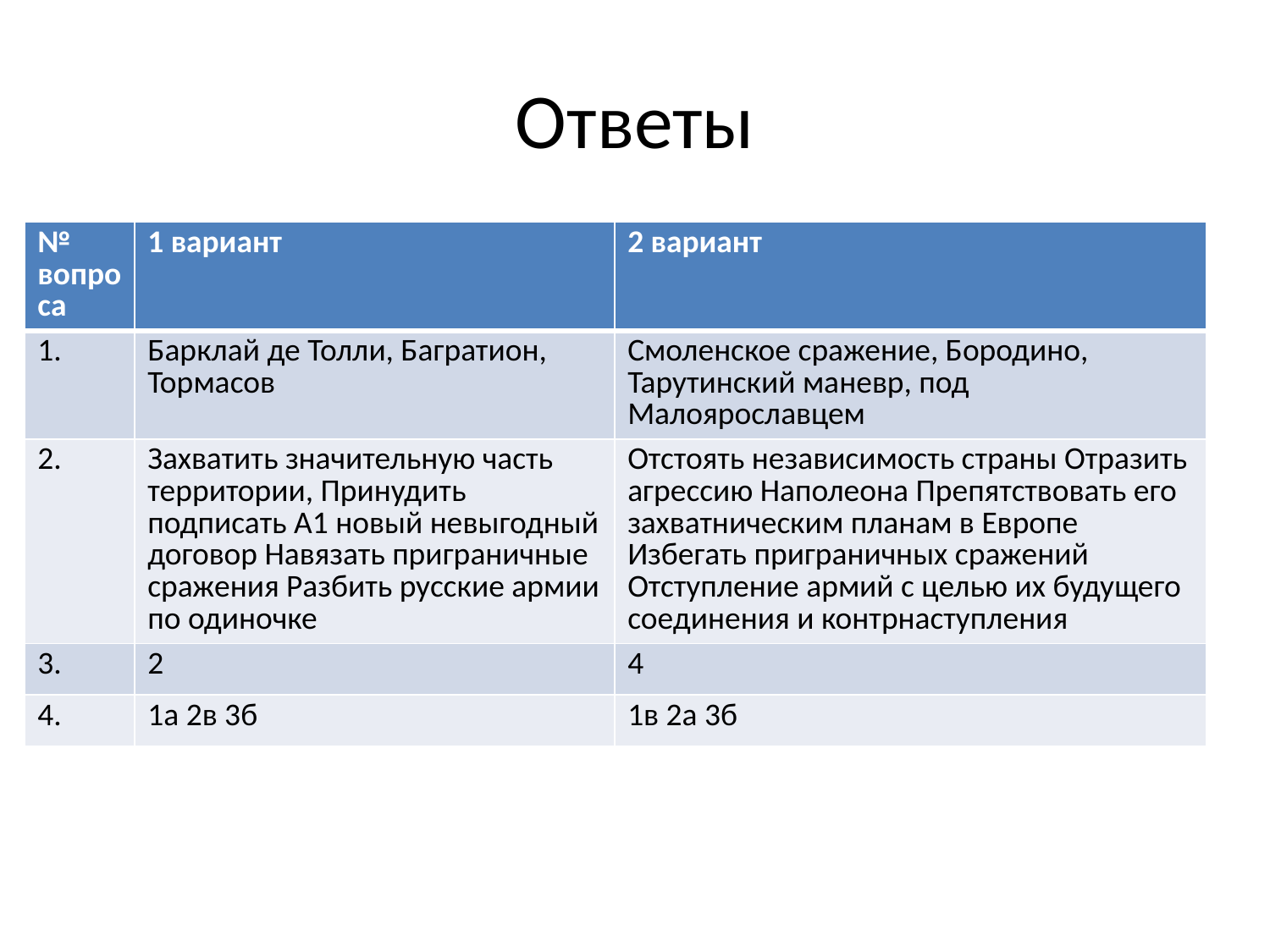

# Ответы
| № вопроса | 1 вариант | 2 вариант |
| --- | --- | --- |
| 1. | Барклай де Толли, Багратион, Тормасов | Смоленское сражение, Бородино, Тарутинский маневр, под Малоярославцем |
| 2. | Захватить значительную часть территории, Принудить подписать А1 новый невыгодный договор Навязать приграничные сражения Разбить русские армии по одиночке | Отстоять независимость страны Отразить агрессию Наполеона Препятствовать его захватническим планам в Европе Избегать приграничных сражений Отступление армий с целью их будущего соединения и контрнаступления |
| 3. | 2 | 4 |
| 4. | 1а 2в 3б | 1в 2а 3б |